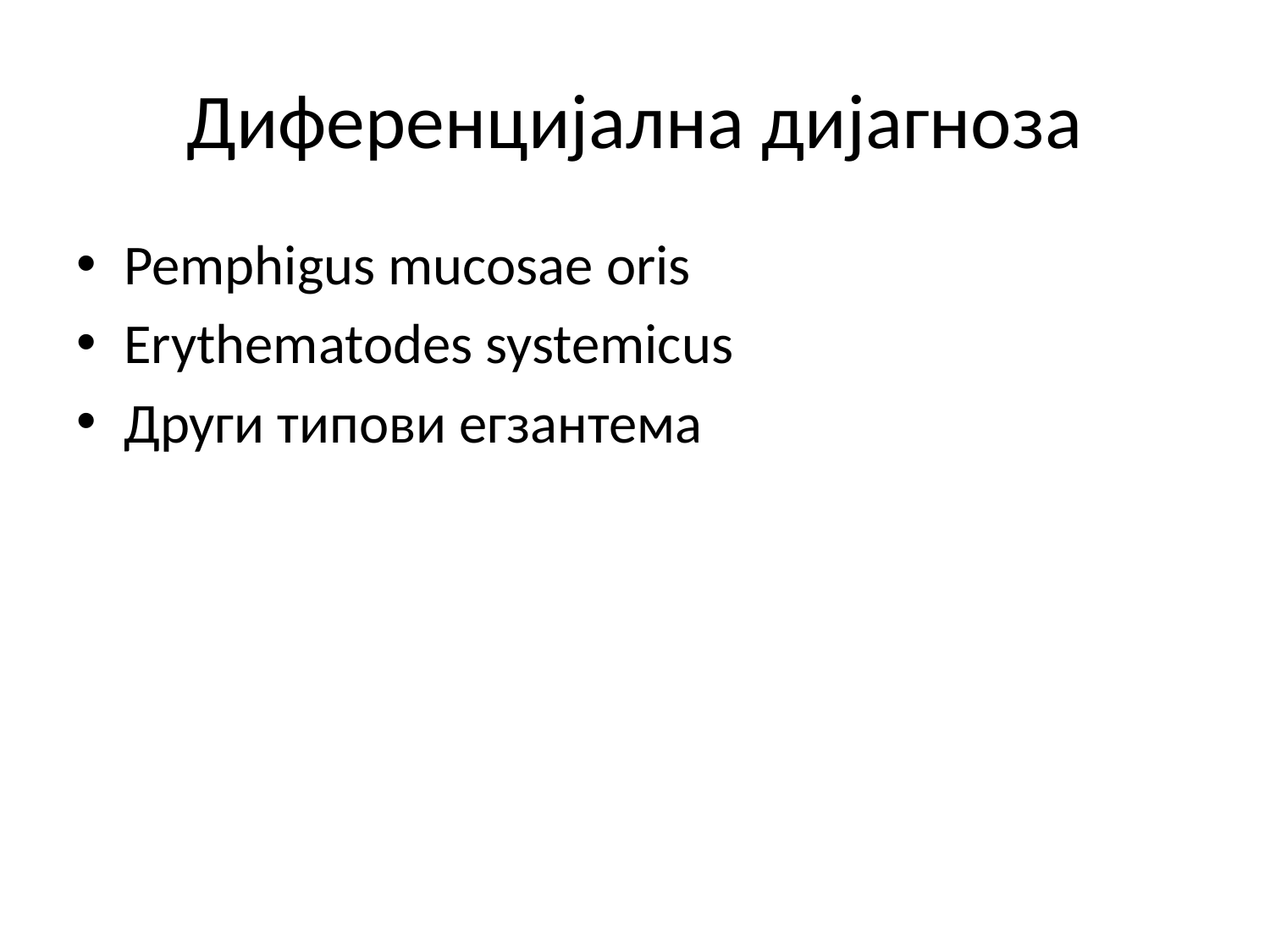

# Диференцијална дијагноза
Pemphigus mucosae oris
Erythematodes systemicus
Други типови егзантема